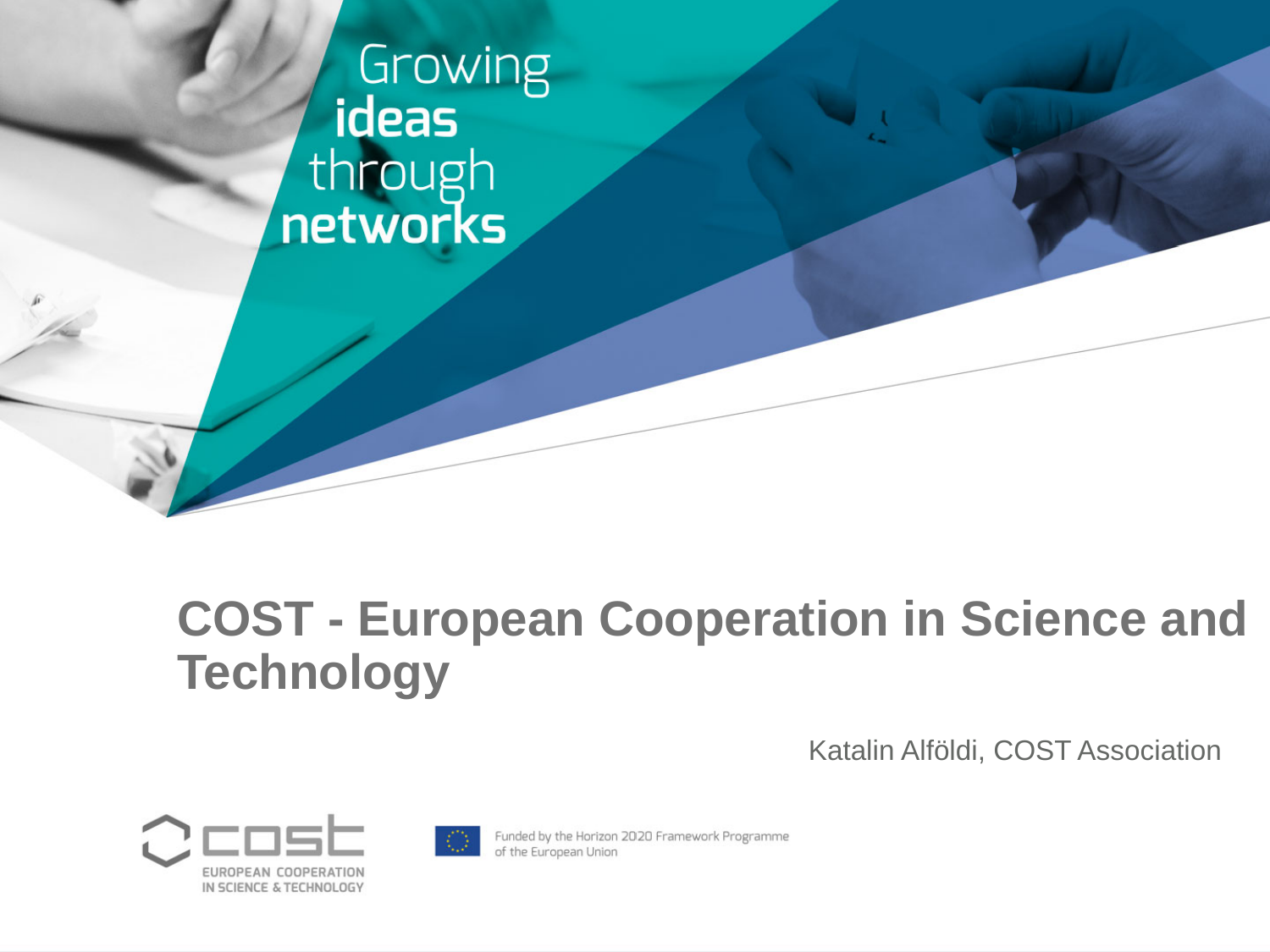

COST - European Cooperation in Science and Technology
Katalin Alföldi, COST Association